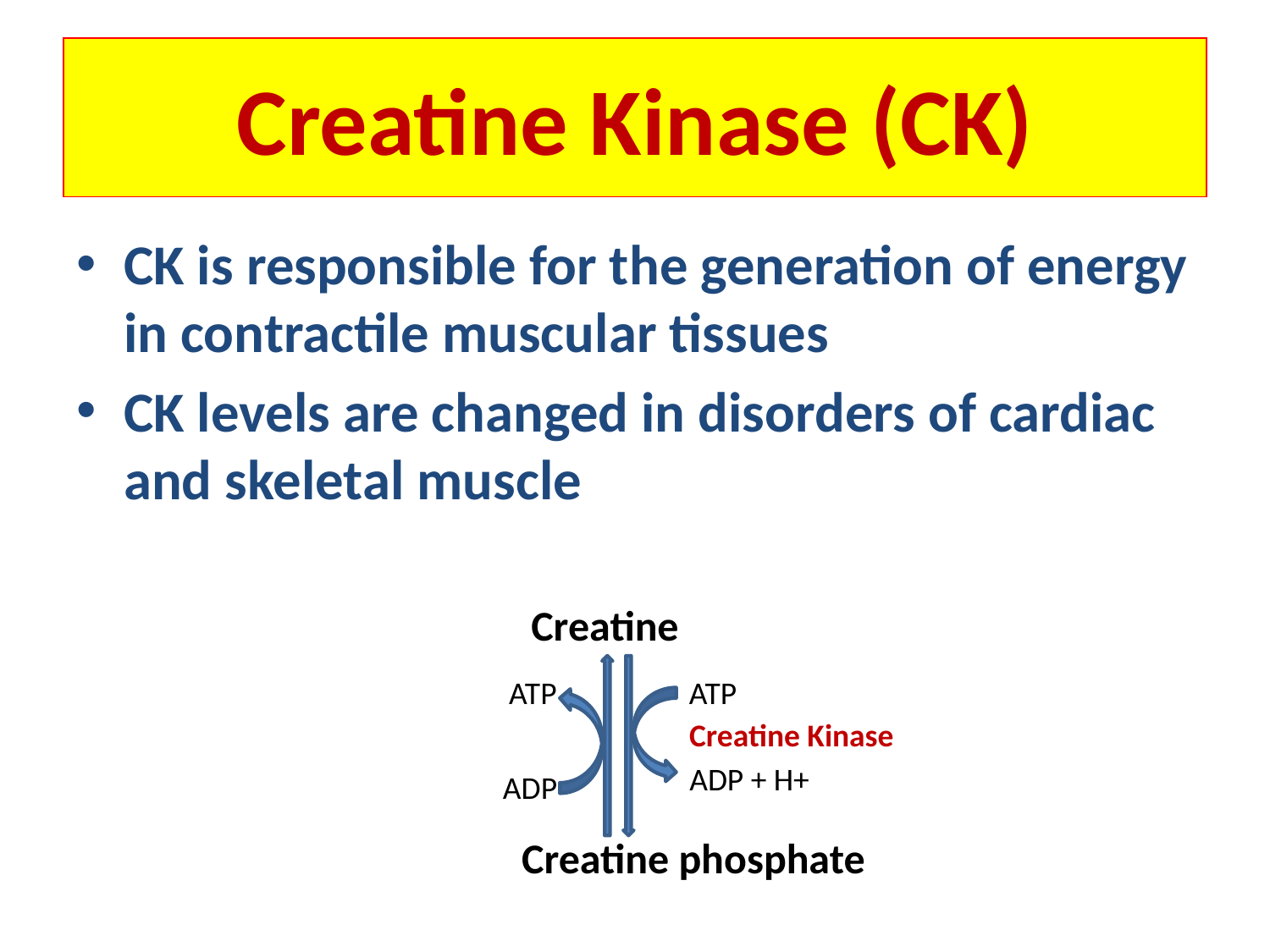

# Creatine Kinase (CK)
CK is responsible for the generation of energy in contractile muscular tissues
CK levels are changed in disorders of cardiac and skeletal muscle
Creatine

ATP
ATP

Creatine Kinase
ADP + H+
ADP
Creatine phosphate